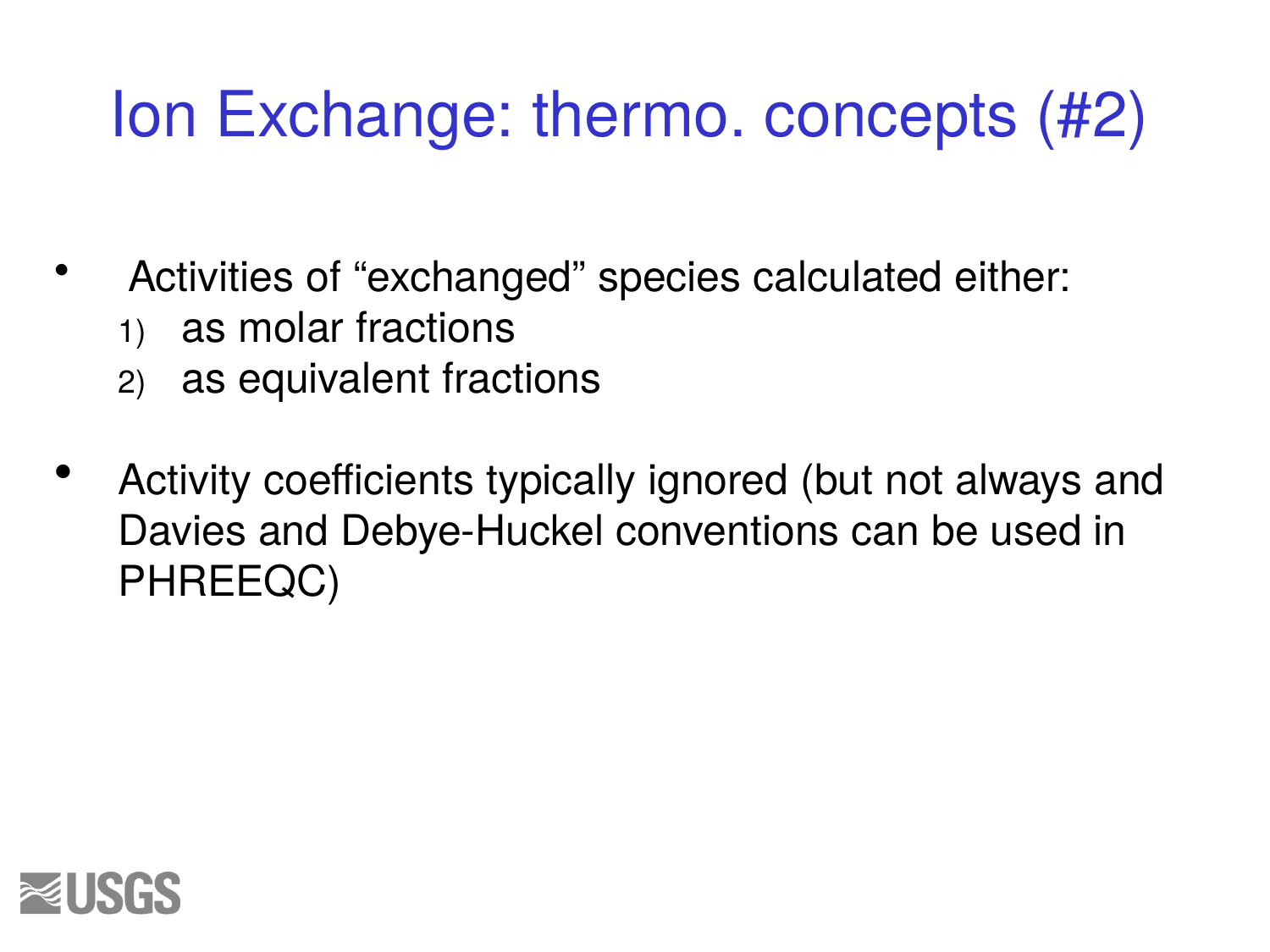

# Ion Exchange: thermo. concepts (#2)
 Activities of “exchanged” species calculated either:
as molar fractions
as equivalent fractions

Activity coefficients typically ignored (but not always and Davies and Debye-Huckel conventions can be used in PHREEQC)